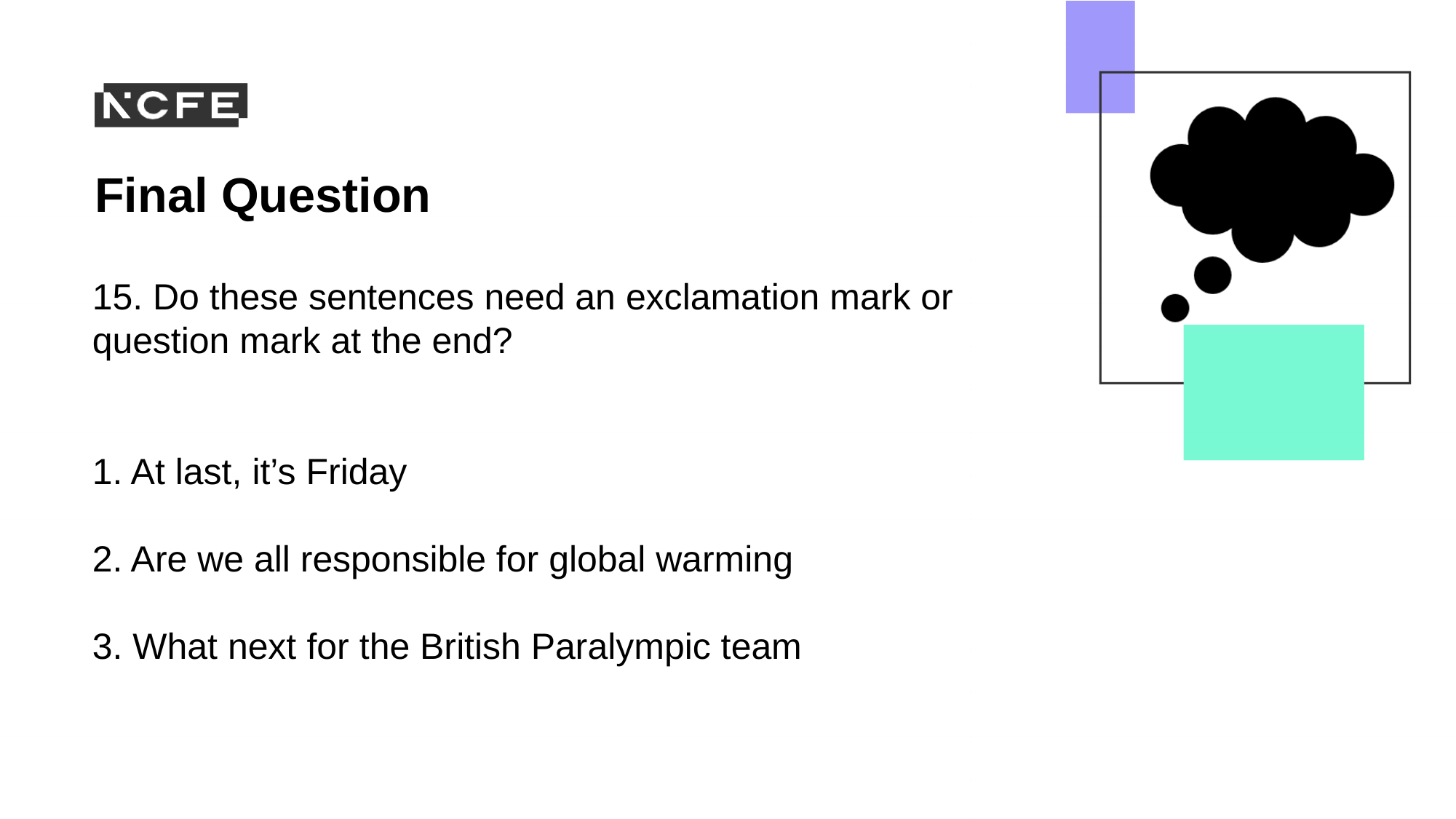

Final Question
15. Do these sentences need an exclamation mark or question mark at the end?

1. At last, it’s Friday

2. Are we all responsible for global warming

3. What next for the British Paralympic team